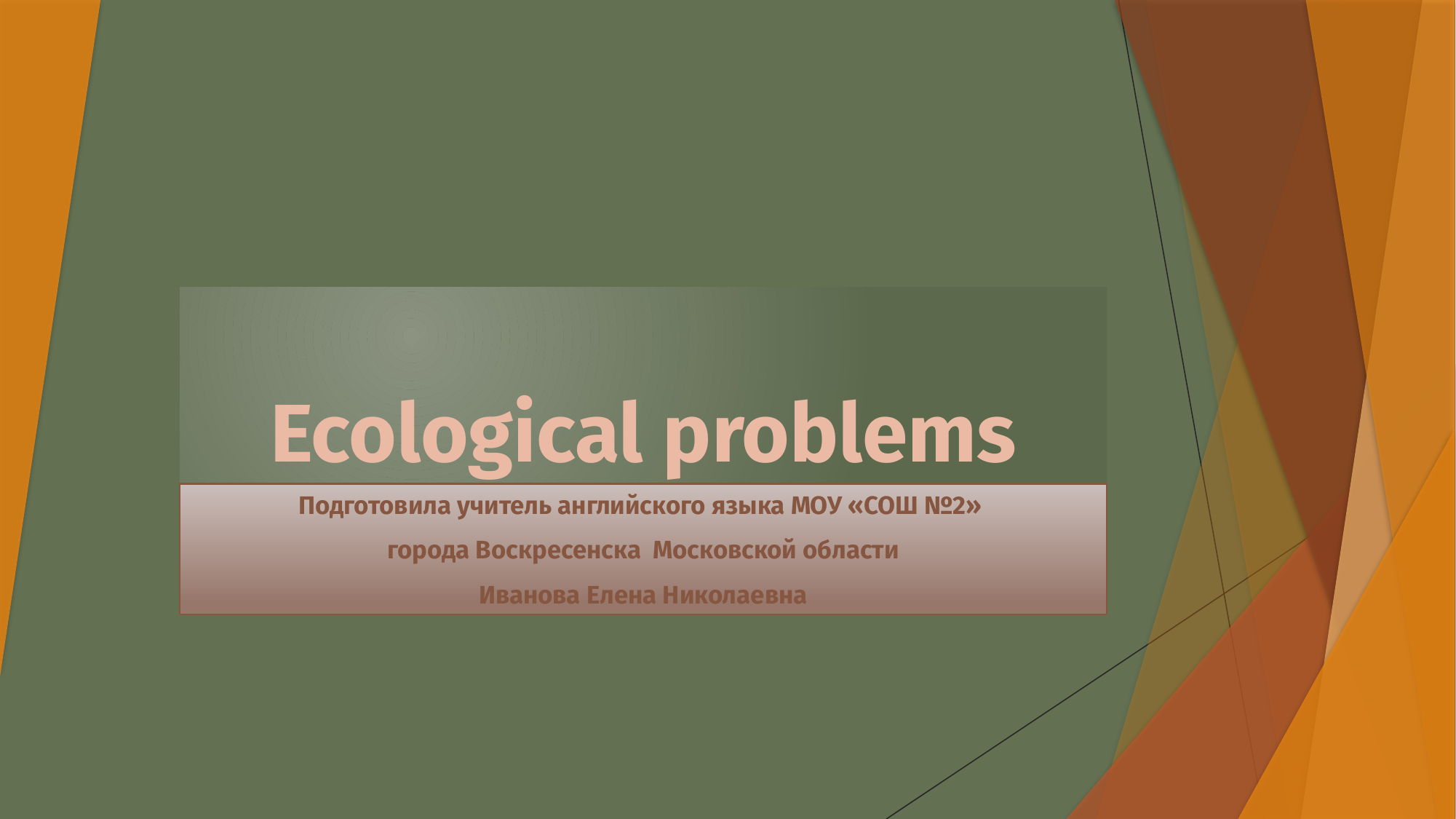

# Ecological problems
Подготовила учитель английского языка МОУ «СОШ №2»
города Воскресенска  Московской области
Иванова Елена Николаевна